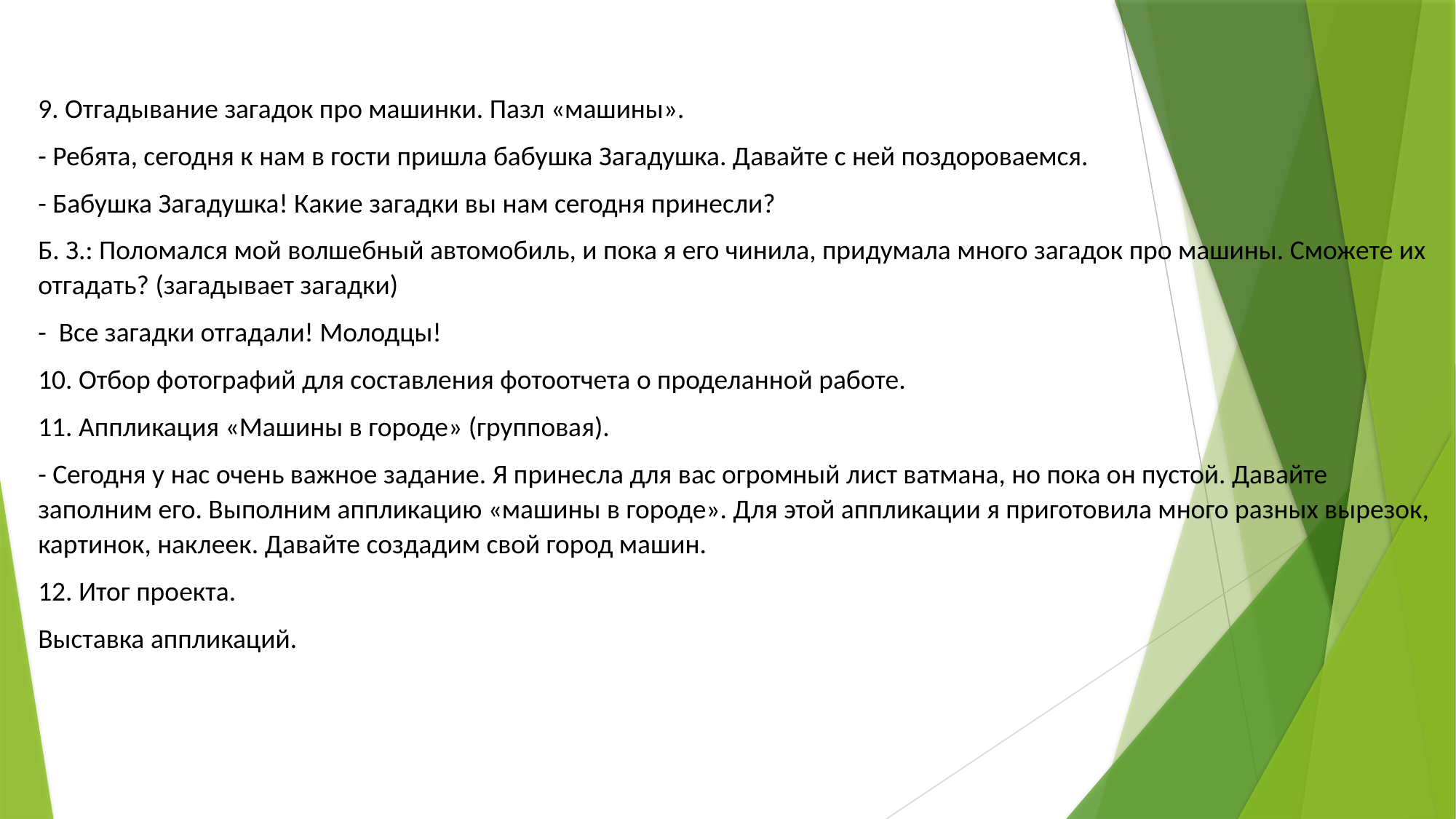

9. Отгадывание загадок про машинки. Пазл «машины».
- Ребята, сегодня к нам в гости пришла бабушка Загадушка. Давайте с ней поздороваемся.
- Бабушка Загадушка! Какие загадки вы нам сегодня принесли?
Б. З.: Поломался мой волшебный автомобиль, и пока я его чинила, придумала много загадок про машины. Сможете их отгадать? (загадывает загадки)
-  Все загадки отгадали! Молодцы!
10. Отбор фотографий для составления фотоотчета о проделанной работе.
11. Аппликация «Машины в городе» (групповая).
- Сегодня у нас очень важное задание. Я принесла для вас огромный лист ватмана, но пока он пустой. Давайте заполним его. Выполним аппликацию «машины в городе». Для этой аппликации я приготовила много разных вырезок, картинок, наклеек. Давайте создадим свой город машин.
12. Итог проекта.
Выставка аппликаций.